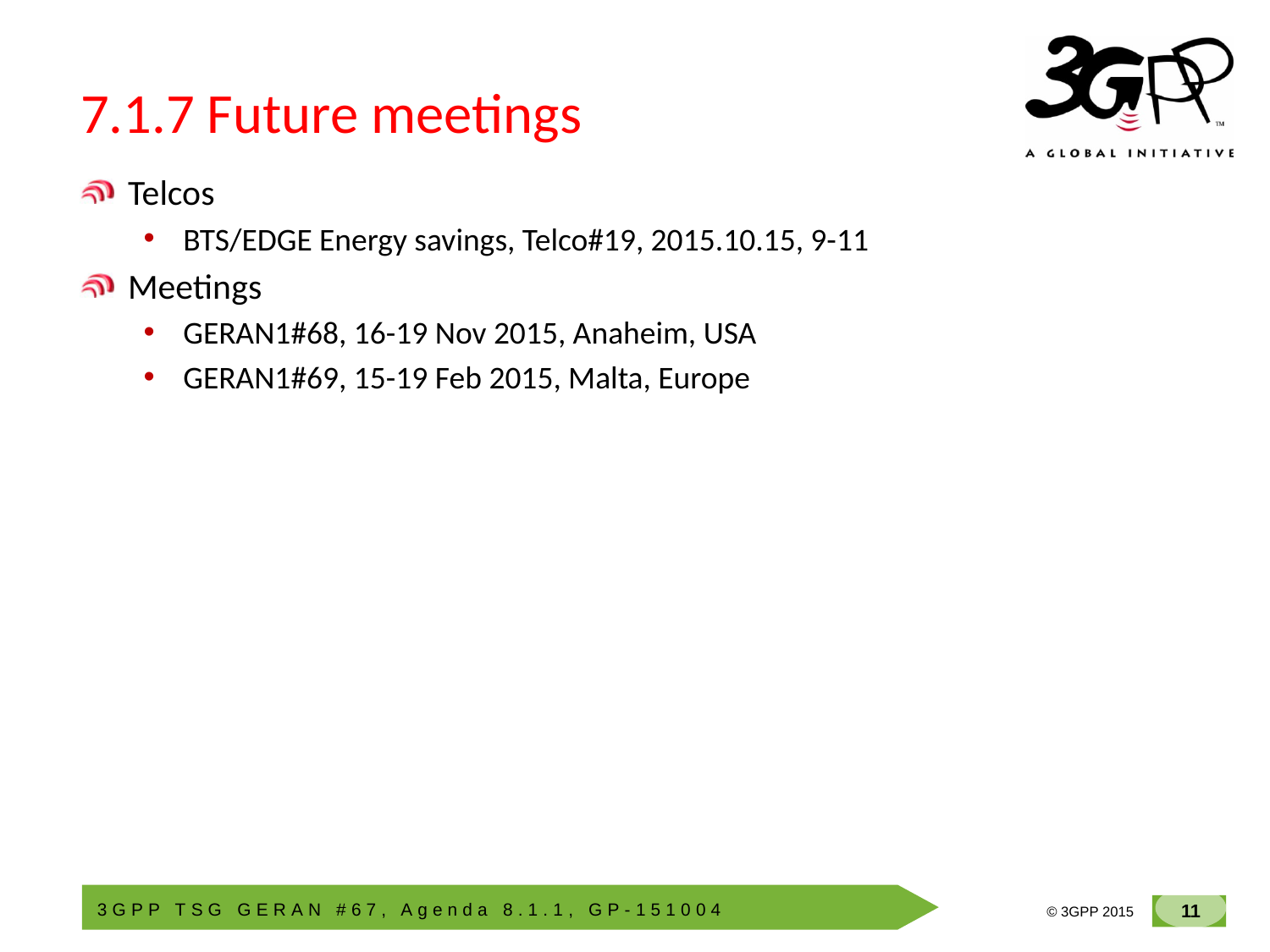

# 7.1.7 Future meetings
Telcos
BTS/EDGE Energy savings, Telco#19, 2015.10.15, 9-11
Meetings
GERAN1#68, 16-19 Nov 2015, Anaheim, USA
GERAN1#69, 15-19 Feb 2015, Malta, Europe